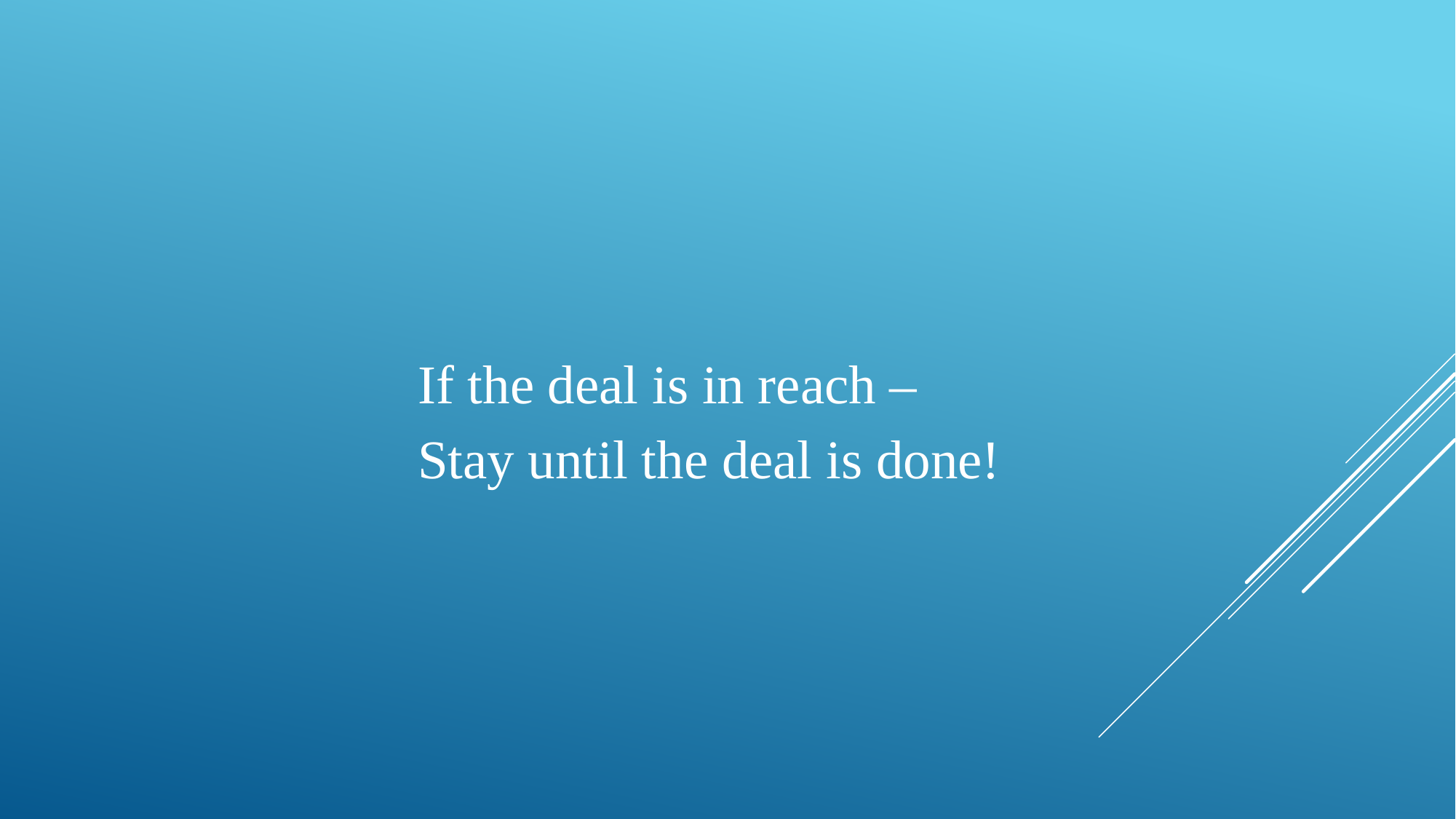

If the deal is in reach – Stay until the deal is done!